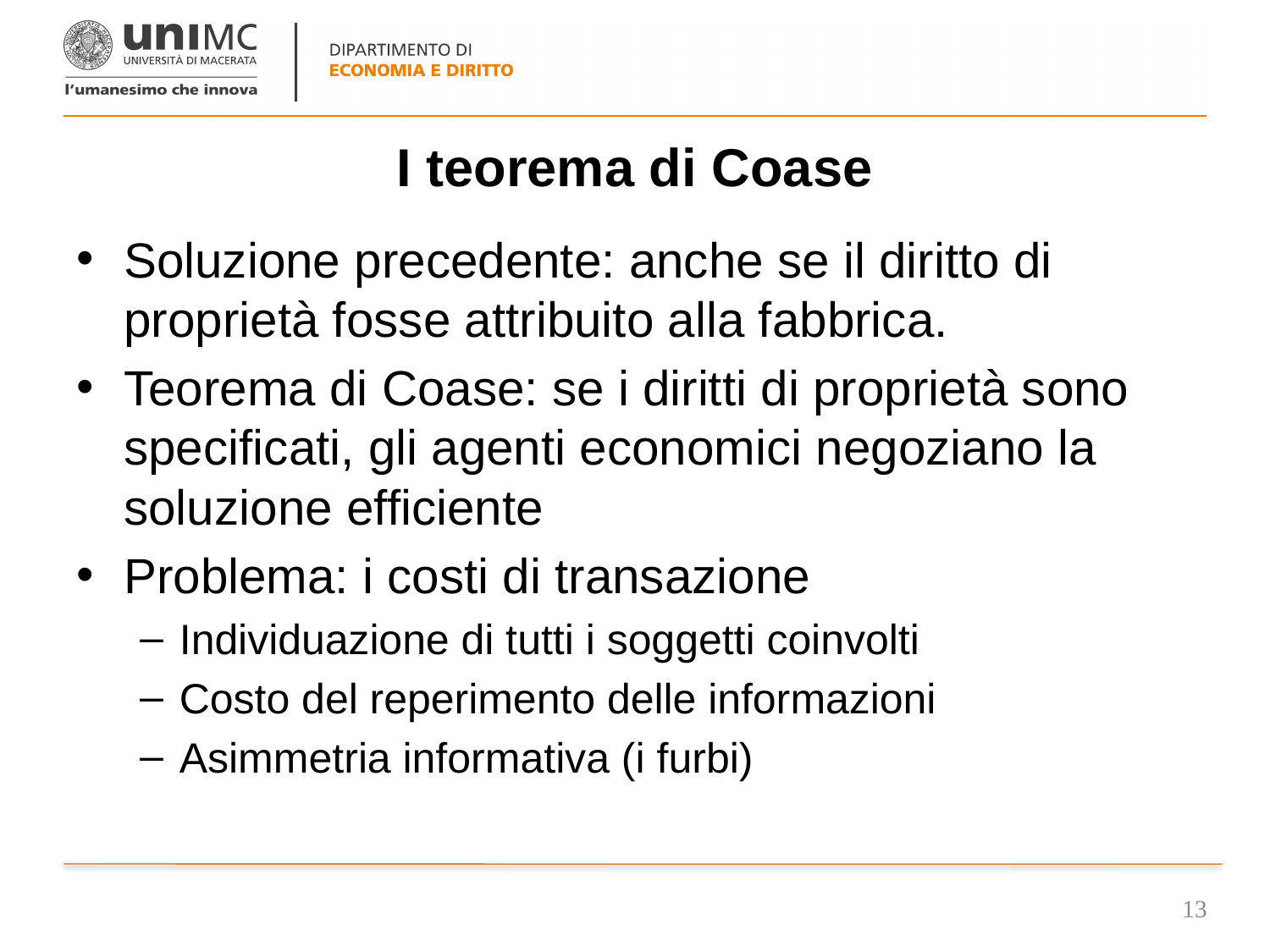

# I teorema di Coase
Soluzione precedente: anche se il diritto di proprietà fosse attribuito alla fabbrica.
Teorema di Coase: se i diritti di proprietà sono specificati, gli agenti economici negoziano la soluzione efficiente
Problema: i costi di transazione
Individuazione di tutti i soggetti coinvolti
Costo del reperimento delle informazioni
Asimmetria informativa (i furbi)
13